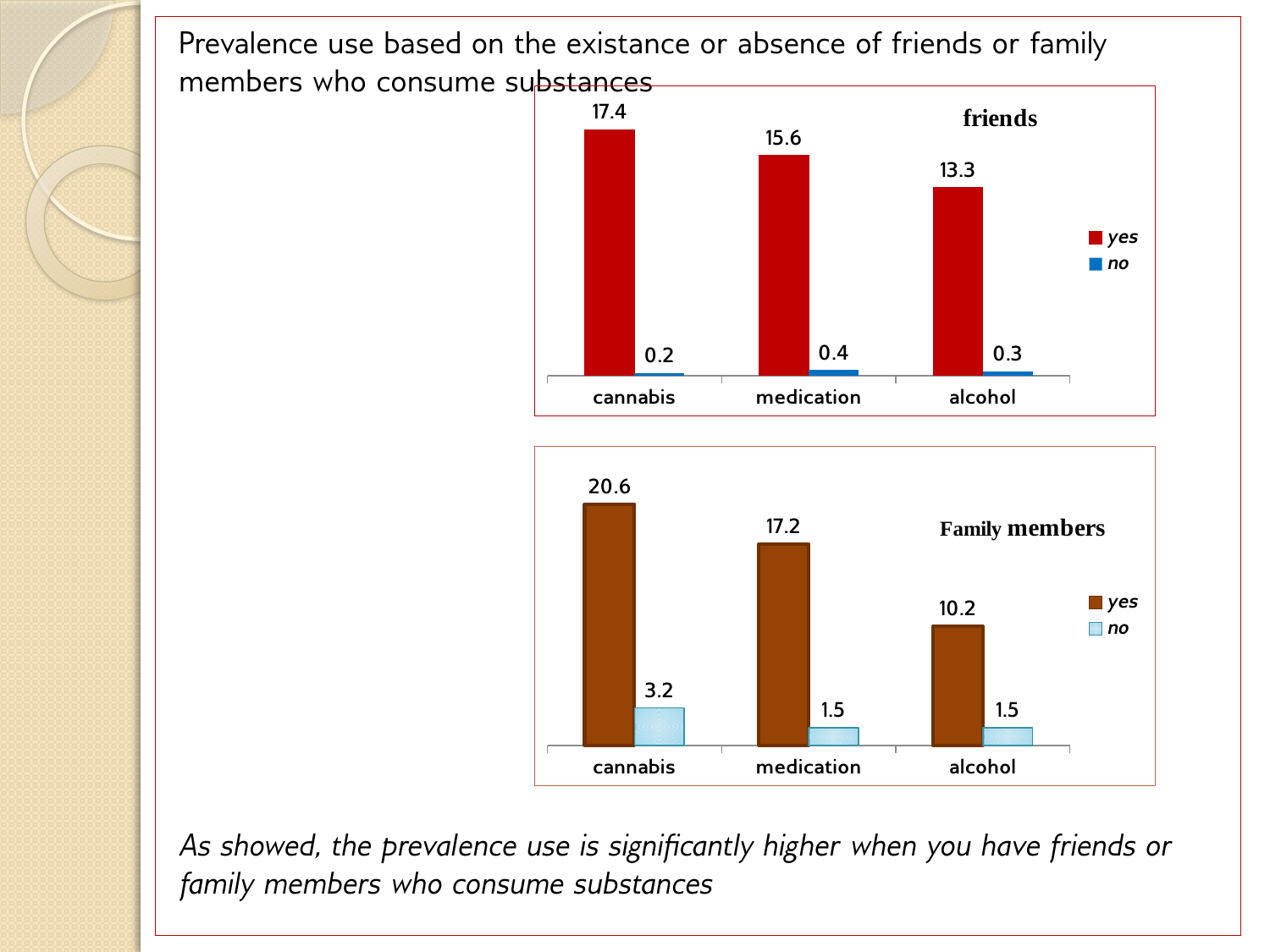

Prevalence use based on the existance or absence of friends or family members who consume substances

As showed, the prevalence use is significantly higher when you have friends or family members who consume substances

### Chart

| Category | yes | no |
|---|---|---|
| cannabis | 17.4 | 0.2 |
| medication | 15.6 | 0.4 |
| alcohol | 13.3 | 0.3 |

### Chart

| Category | yes | no |
|---|---|---|
| cannabis | 20.6 | 3.2 |
| medication | 17.2 | 1.5 |
| alcohol | 10.2 | 1.5 |